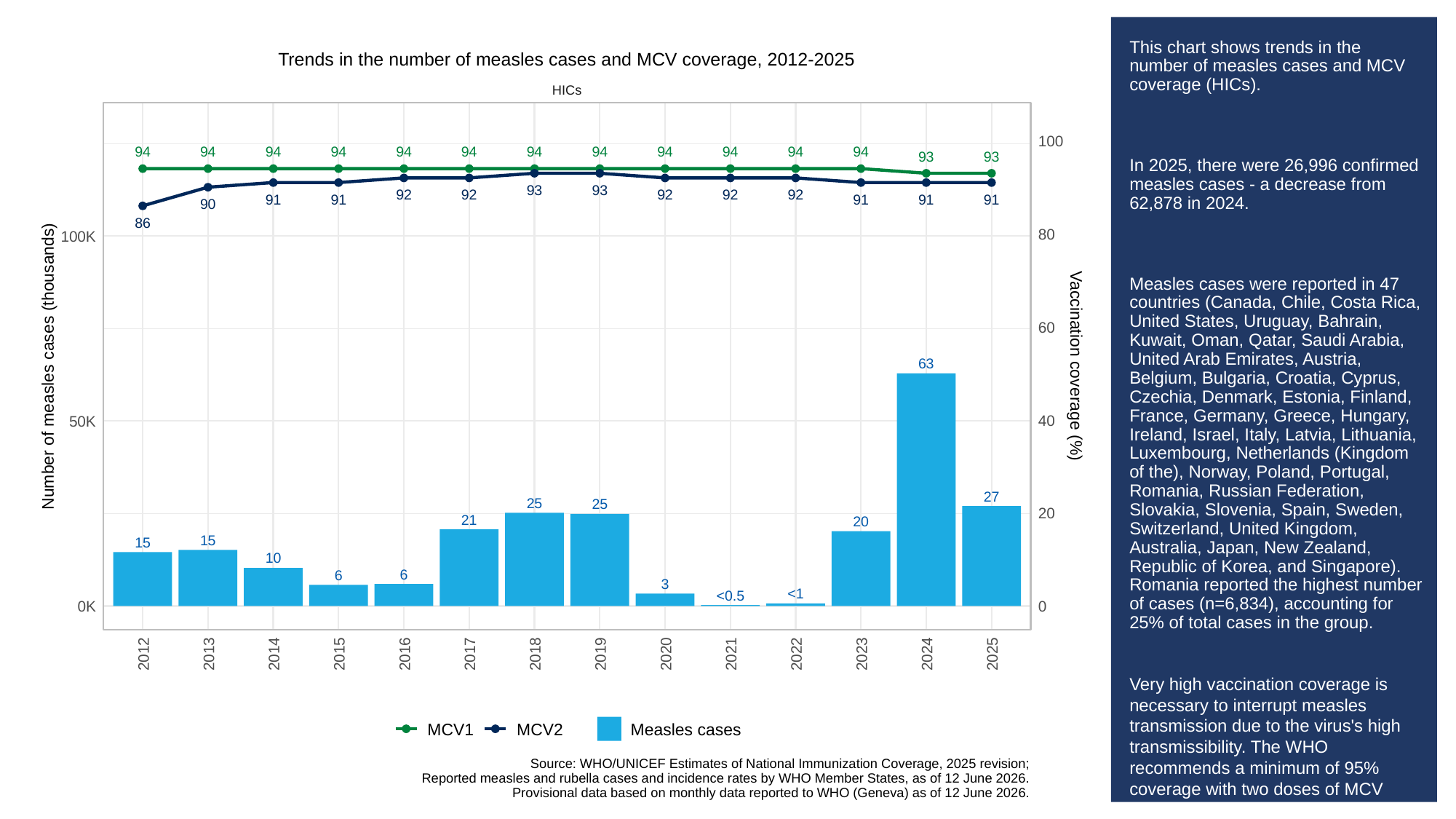

# This chart shows trends in the number of measles cases and MCV coverage (HICs).

In 2025, there were 26,996 confirmed measles cases - a decrease from 62,878 in 2024.

Measles cases were reported in 47 countries (Canada, Chile, Costa Rica, United States, Uruguay, Bahrain, Kuwait, Oman, Qatar, Saudi Arabia, United Arab Emirates, Austria, Belgium, Bulgaria, Croatia, Cyprus, Czechia, Denmark, Estonia, Finland, France, Germany, Greece, Hungary, Ireland, Israel, Italy, Latvia, Lithuania, Luxembourg, Netherlands (Kingdom of the), Norway, Poland, Portugal, Romania, Russian Federation, Slovakia, Slovenia, Spain, Sweden, Switzerland, United Kingdom, Australia, Japan, New Zealand, Republic of Korea, and Singapore). Romania reported the highest number of cases (n=6,834), accounting for 25% of total cases in the group.

Very high vaccination coverage is necessary to interrupt measles transmission due to the virus's high transmissibility. The WHO recommends a minimum of 95% coverage with two doses of MCV through routine immunization services.

Trends in the number of measles cases and MCV coverage, 2012-2025
HICs

100

94
94
94
94
94
94
94
94
94
94
94
94
93
93

93
93
92
92
92
92
92
91
91
91
91
91
90

86
80
100K

60

63
Number of measles cases (thousands)
Vaccination coverage (%)

40
50K

27
25
25

20

21
20

15
15

10

6
6
3

<1
<0.5

0K
0

2012
2013
2014
2015
2016
2017
2018
2019
2020
2021
2022
2023
2024
2025

MCV1
MCV2
Measles cases

Source: WHO/UNICEF Estimates of National Immunization Coverage, 2025 revision;
Reported measles and rubella cases and incidence rates by WHO Member States, as of 12 June 2026.
Provisional data based on monthly data reported to WHO (Geneva) as of 12 June 2026.